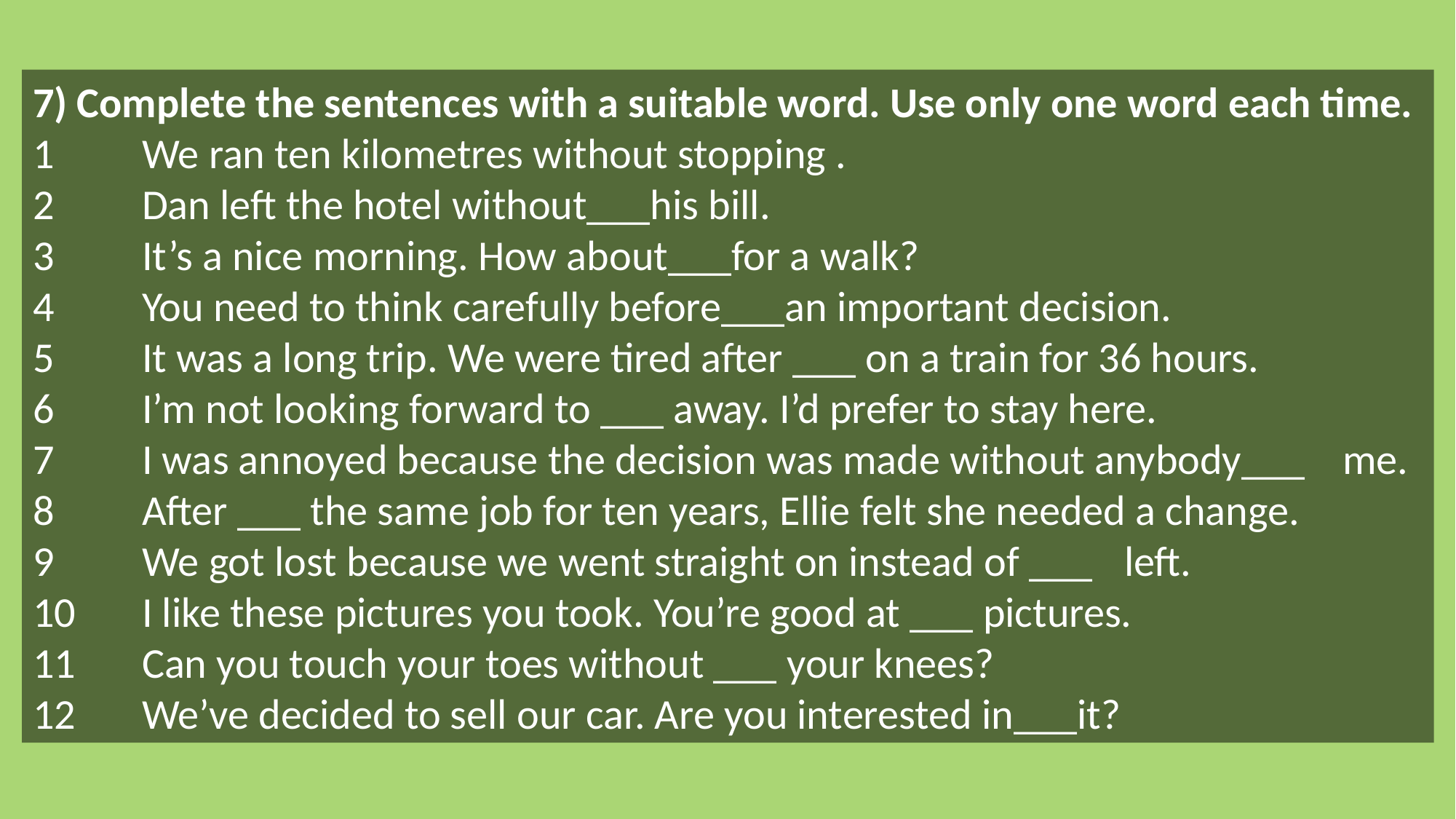

7) Complete the sentences with a suitable word. Use only one word each time.
1	We ran ten kilometres without stopping .
2	Dan left the hotel without___his bill.
3	It’s a nice morning. How about___for a walk?
4	You need to think carefully before___an important decision.
5	It was a long trip. We were tired after ___ on a train for 36 hours.
6	I’m not looking forward to ___ away. I’d prefer to stay here.
7	I was annoyed because the decision was made without anybody___	me.
8	After ___ the same job for ten years, Ellie felt she needed a change.
9	We got lost because we went straight on instead of ___	left.
10	I like these pictures you took. You’re good at ___ pictures.
11	Can you touch your toes without ___ your knees?
12	We’ve decided to sell our car. Are you interested in___it?